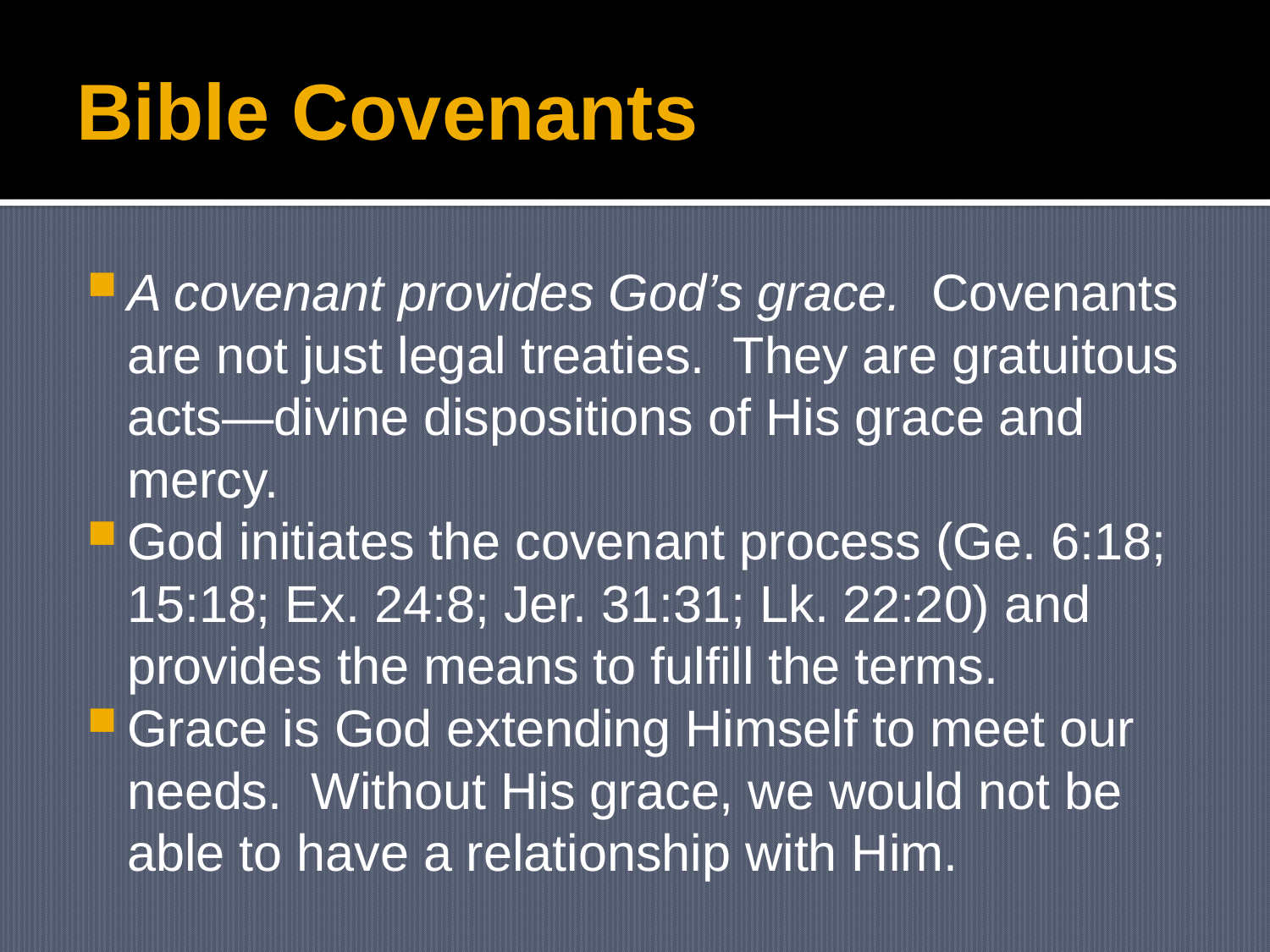

# Bible Covenants
A covenant provides God’s grace.  Covenants are not just legal treaties.  They are gratuitous acts—divine dispositions of His grace and mercy.
God initiates the covenant process (Ge. 6:18; 15:18; Ex. 24:8; Jer. 31:31; Lk. 22:20) and provides the means to fulfill the terms.
Grace is God extending Himself to meet our needs.  Without His grace, we would not be able to have a relationship with Him.